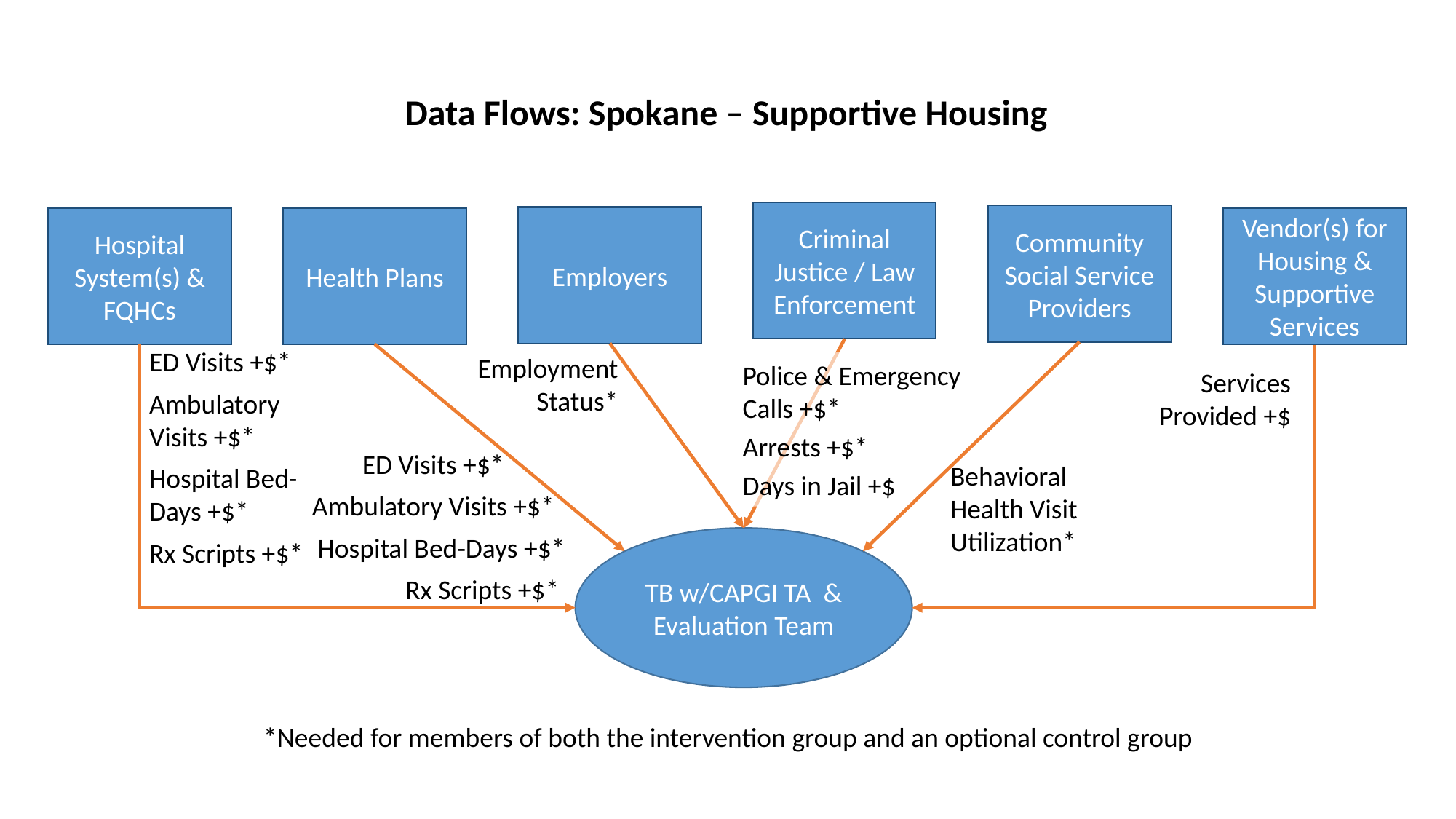

Data Flows: Spokane – Supportive Housing
Criminal Justice / Law Enforcement
Community Social Service Providers
Employers
Hospital System(s) & FQHCs
Health Plans
Vendor(s) for Housing & Supportive Services
ED Visits +$*
Ambulatory Visits +$*
Hospital Bed-Days +$*
Rx Scripts +$*
Employment Status*
Police & Emergency Calls +$*
Arrests +$*
Days in Jail +$
Services Provided +$
ED Visits +$*
Ambulatory Visits +$*
Hospital Bed-Days +$*
Rx Scripts +$*
Behavioral Health Visit Utilization*
TB w/CAPGI TA  & Evaluation Team
*Needed for members of both the intervention group and an optional control group